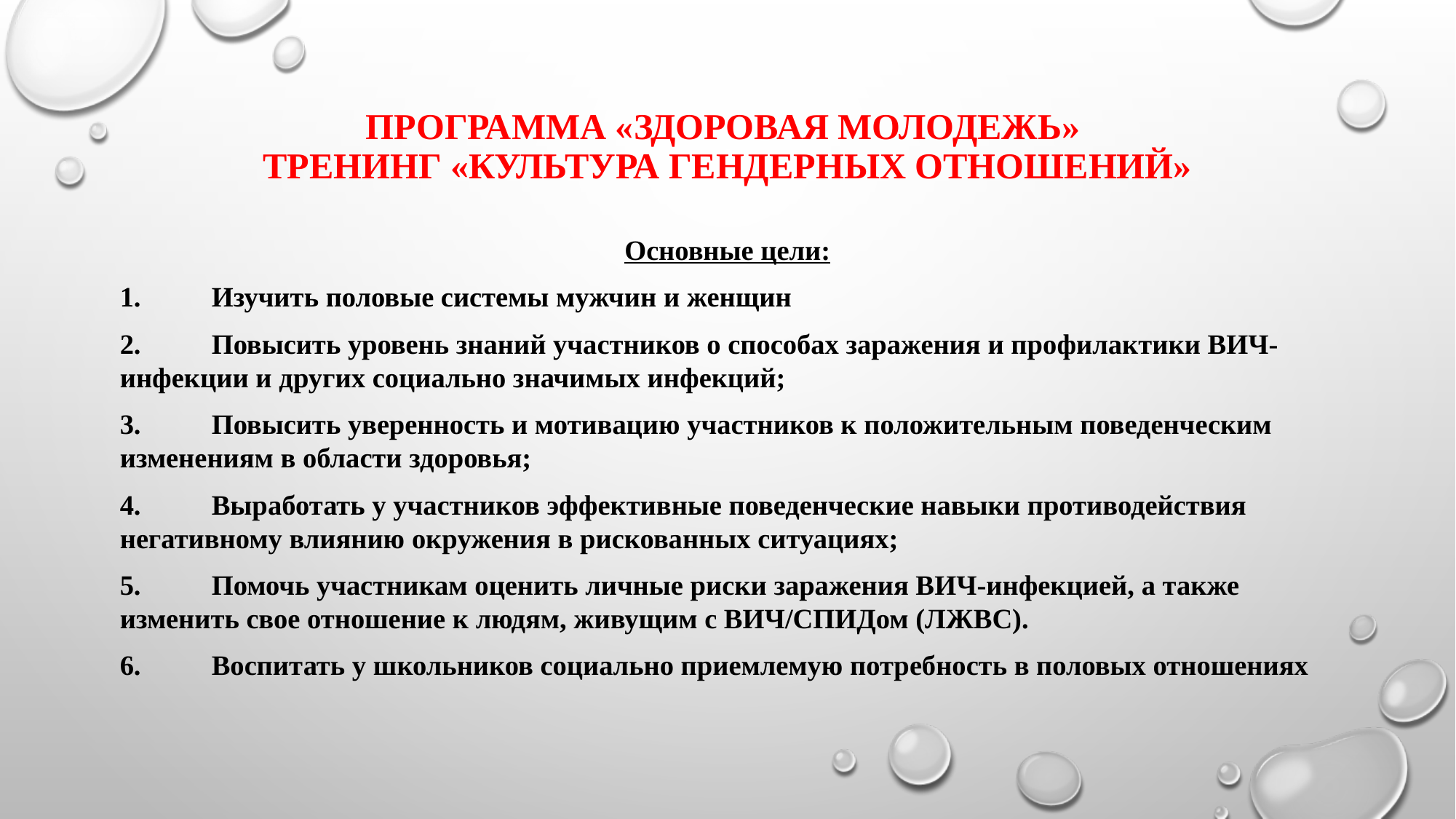

# Программа «Здоровая молодежь» ТРЕНИНГ «Культура гендерных отношений»
Основные цели:
1.	Изучить половые системы мужчин и женщин
2.	Повысить уровень знаний участников о способах заражения и профилактики ВИЧ-инфекции и других социально значимых инфекций;
3.	Повысить уверенность и мотивацию участников к положительным поведенческим изменениям в области здоровья;
4.	Выработать у участников эффективные поведенческие навыки противодействия негативному влиянию окружения в рискованных ситуациях;
5.	Помочь участникам оценить личные риски заражения ВИЧ-инфекцией, а также изменить свое отношение к людям, живущим с ВИЧ/СПИДом (ЛЖВС).
6.	Воспитать у школьников социально приемлемую потребность в половых отношениях